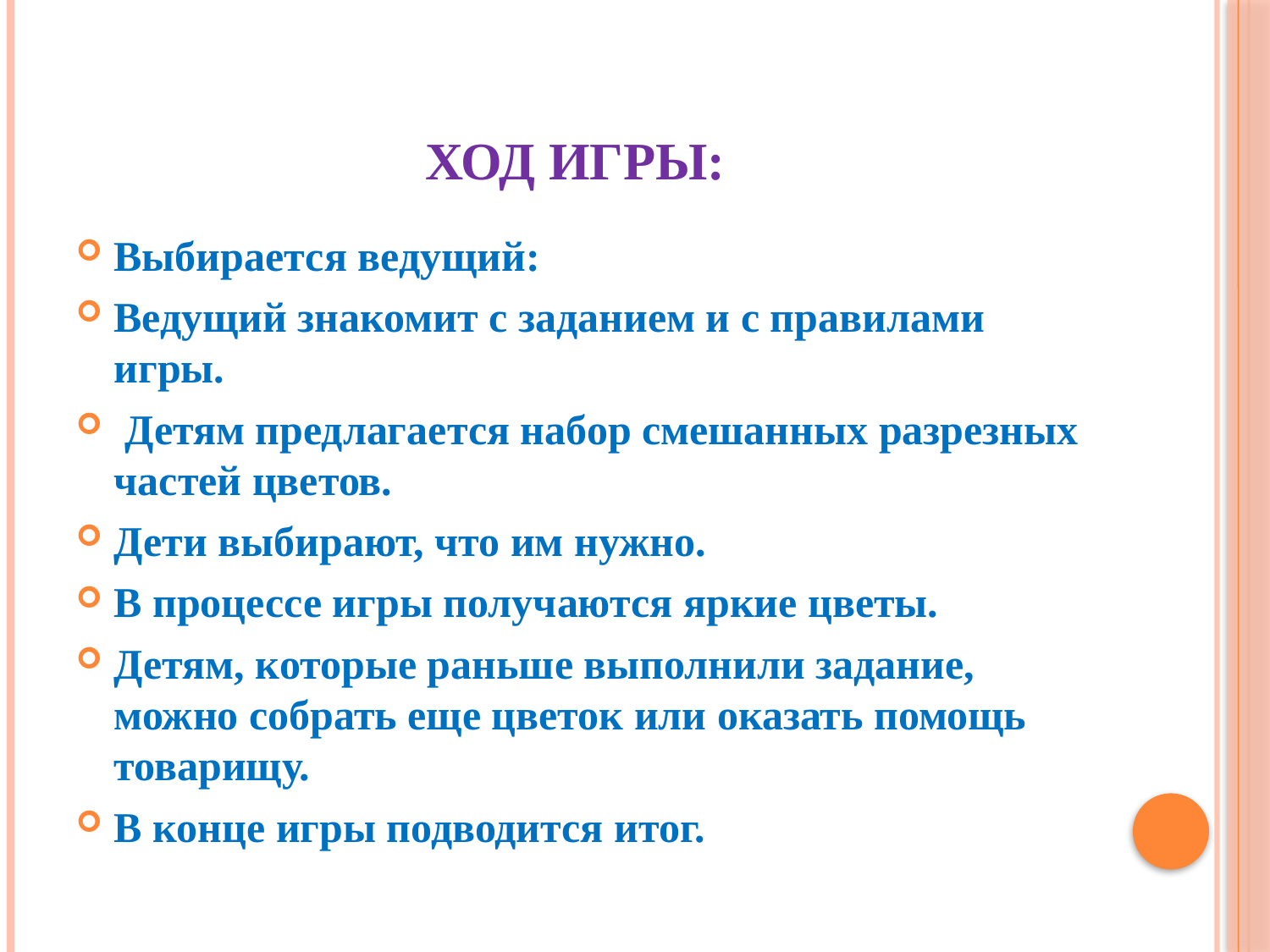

# Ход игры:
Выбирается ведущий:
Ведущий знакомит с заданием и с правилами игры.
 Детям предлагается набор смешанных разрезных частей цветов.
Дети выбирают, что им нужно.
В процессе игры получаются яркие цветы.
Детям, которые раньше выполнили задание, можно собрать еще цветок или оказать помощь товарищу.
В конце игры подводится итог.